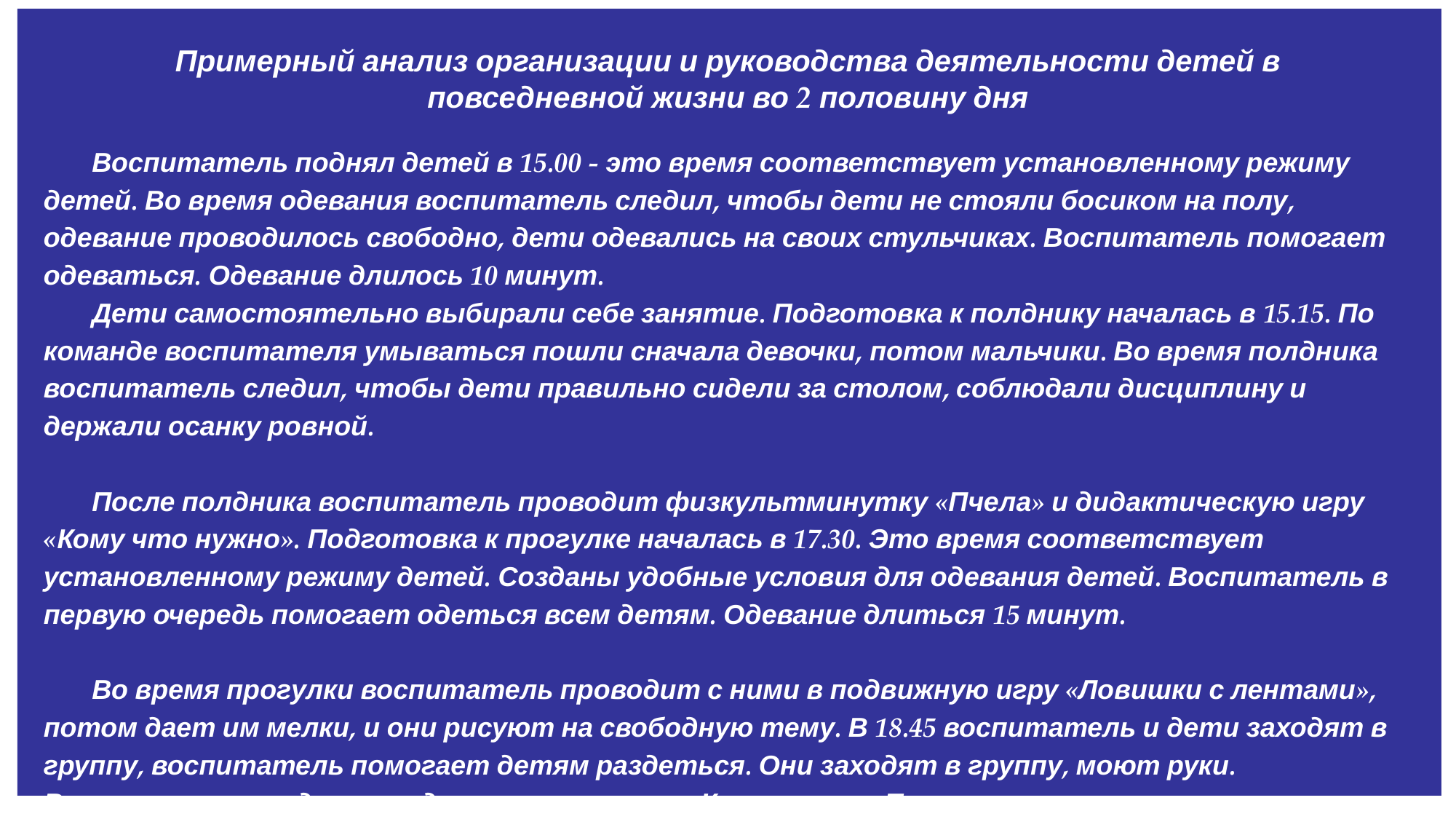

Примерный анализ организации и руководства деятельности детей в повседневной жизни во 2 половину дня
       Воспитатель поднял детей в 15.00 - это время соответствует установленному режиму детей. Во время одевания воспитатель следил, чтобы дети не стояли босиком на полу, одевание проводилось свободно, дети одевались на своих стульчиках. Воспитатель помогает одеваться. Одевание длилось 10 минут.
       Дети самостоятельно выбирали себе занятие. Подготовка к полднику началась в 15.15. По команде воспитателя умываться пошли сначала девочки, потом мальчики. Во время полдника воспитатель следил, чтобы дети правильно сидели за столом, соблюдали дисциплину и держали осанку ровной.

       После полдника воспитатель проводит физкультминутку «Пчела» и дидактическую игру «Кому что нужно». Подготовка к прогулке началась в 17.30. Это время соответствует установленному режиму детей. Созданы удобные условия для одевания детей. Воспитатель в первую очередь помогает одеться всем детям. Одевание длиться 15 минут.

       Во время прогулки воспитатель проводит с ними в подвижную игру «Ловишки с лентами», потом дает им мелки, и они рисуют на свободную тему. В 18.45 воспитатель и дети заходят в группу, воспитатель помогает детям раздеться. Они заходят в группу, моют руки. Воспитатель предлагает детям поиграть в «Картошку», «Пузырь».